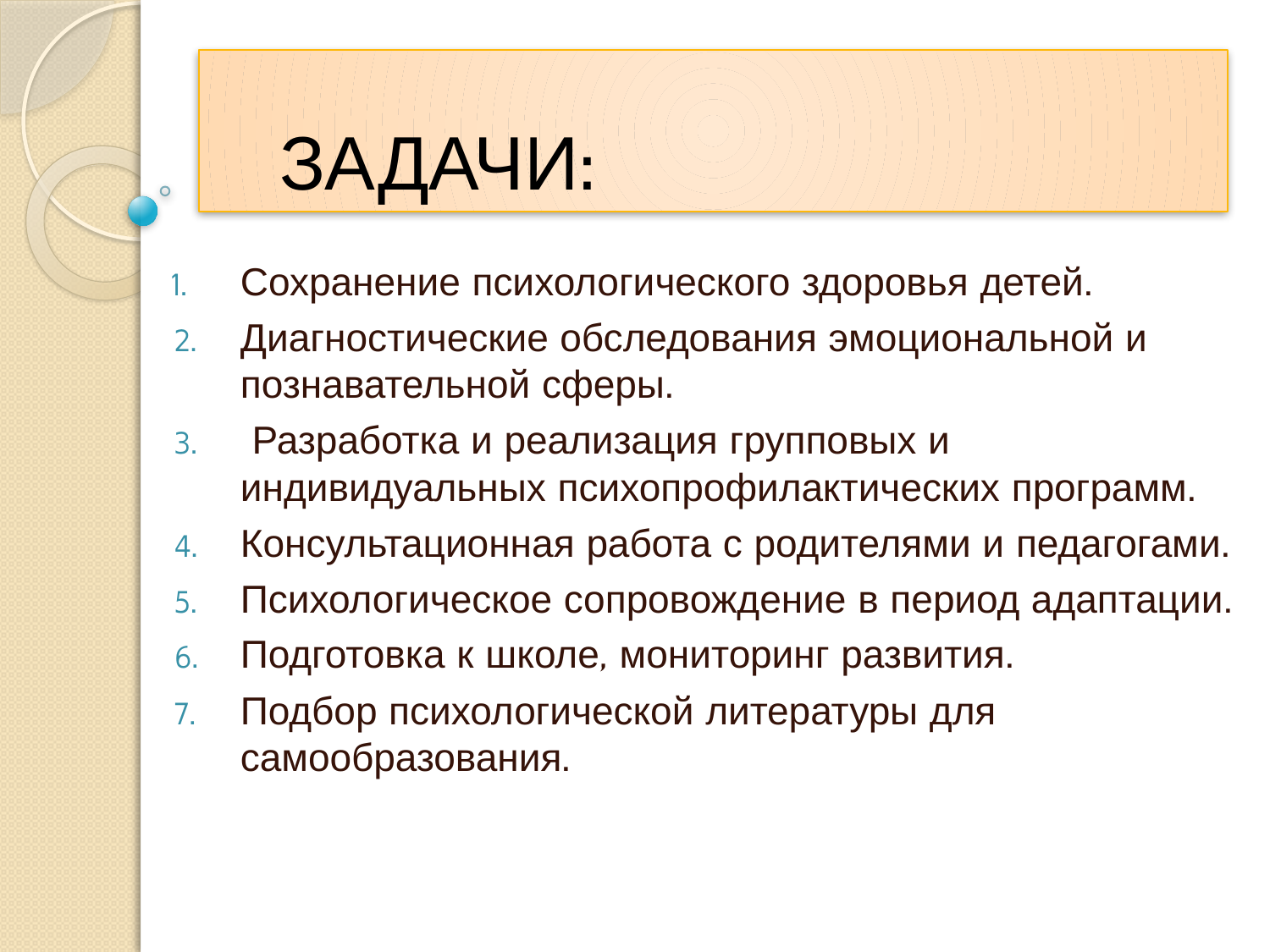

# ЗАДАЧИ:
Сохранение психологического здоровья детей.
Диагностические обследования эмоциональной и познавательной сферы.
 Разработка и реализация групповых и индивидуальных психопрофилактических программ.
Консультационная работа с родителями и педагогами.
Психологическое сопровождение в период адаптации.
Подготовка к школе, мониторинг развития.
Подбор психологической литературы для самообразования.